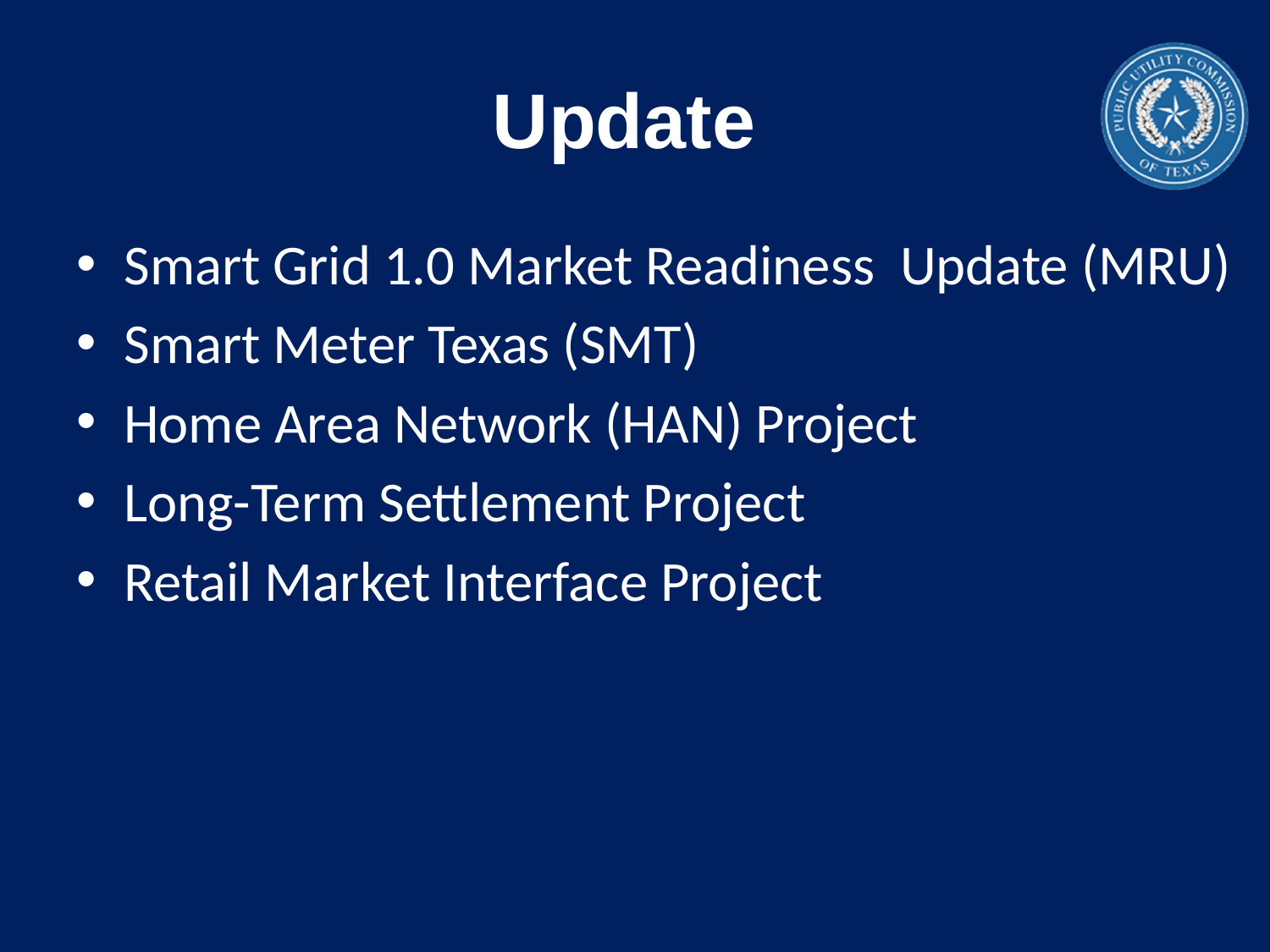

# Update
Smart Grid 1.0 Market Readiness  Update (MRU)
Smart Meter Texas (SMT)
Home Area Network (HAN) Project
Long-Term Settlement Project
Retail Market Interface Project